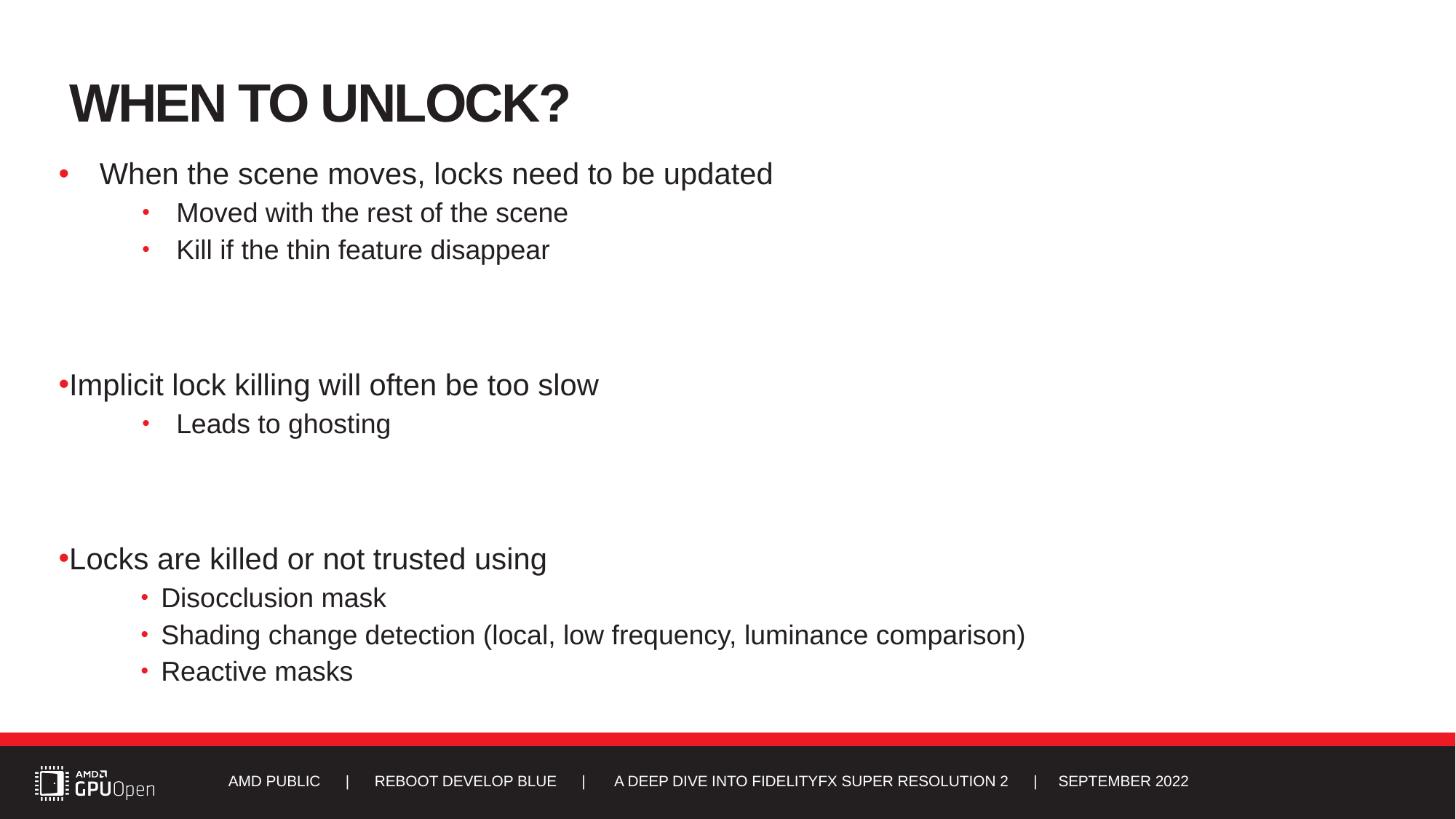

# When to unlock?
When the scene moves, locks need to be updated
Moved with the rest of the scene
Kill if the thin feature disappear

Implicit lock killing will often be too slow
Leads to ghosting

Locks are killed or not trusted using
Disocclusion mask
Shading change detection (local, low frequency, luminance comparison)
Reactive masks